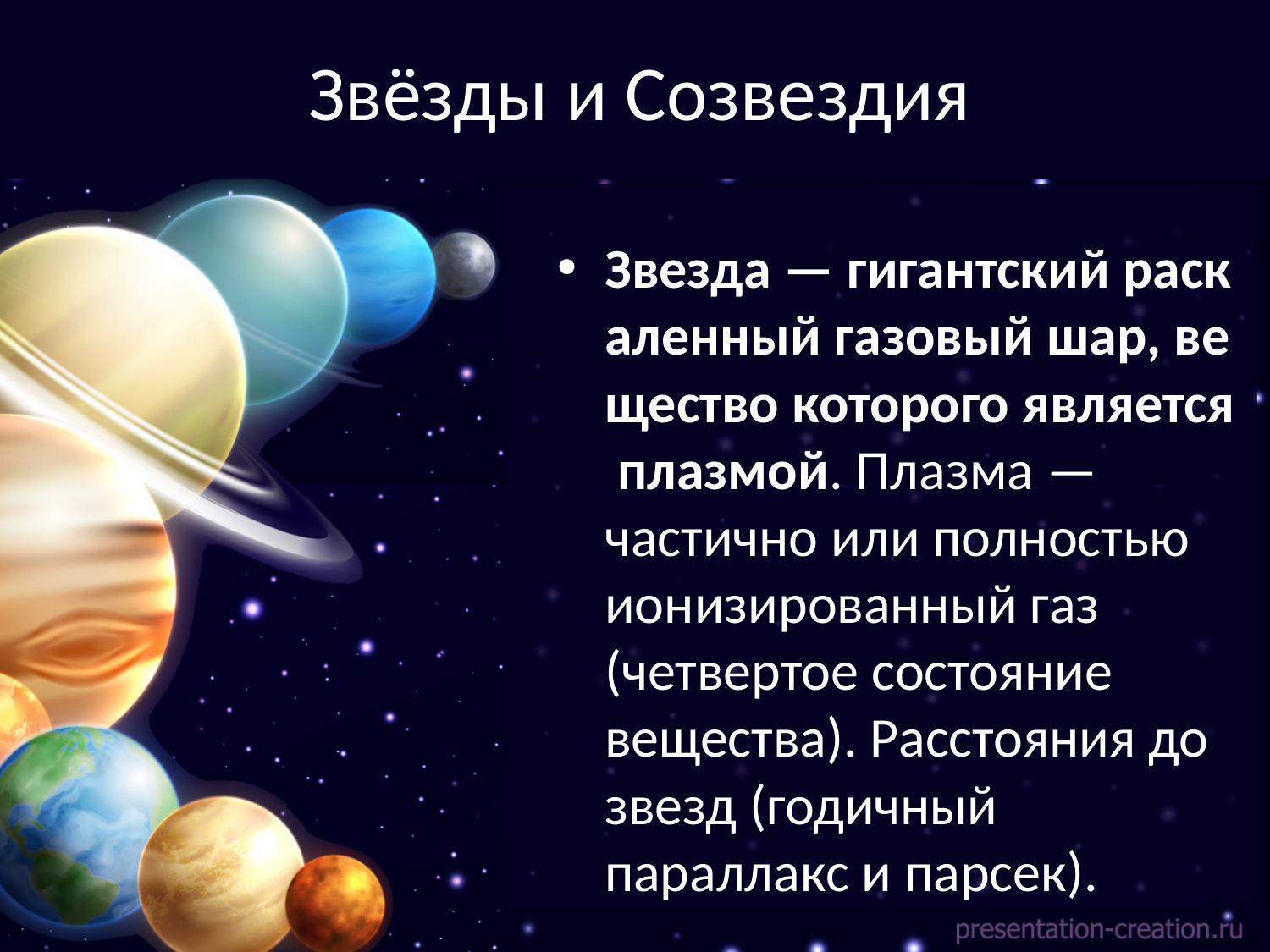

# Звёзды и Созвездия
Звезда — гигантский раскаленный газовый шар, вещество которого является плазмой. Плазма — частично или полностью ионизированный газ (четвертое состояние вещества). Расстояния до звезд (годичный параллакс и парсек).